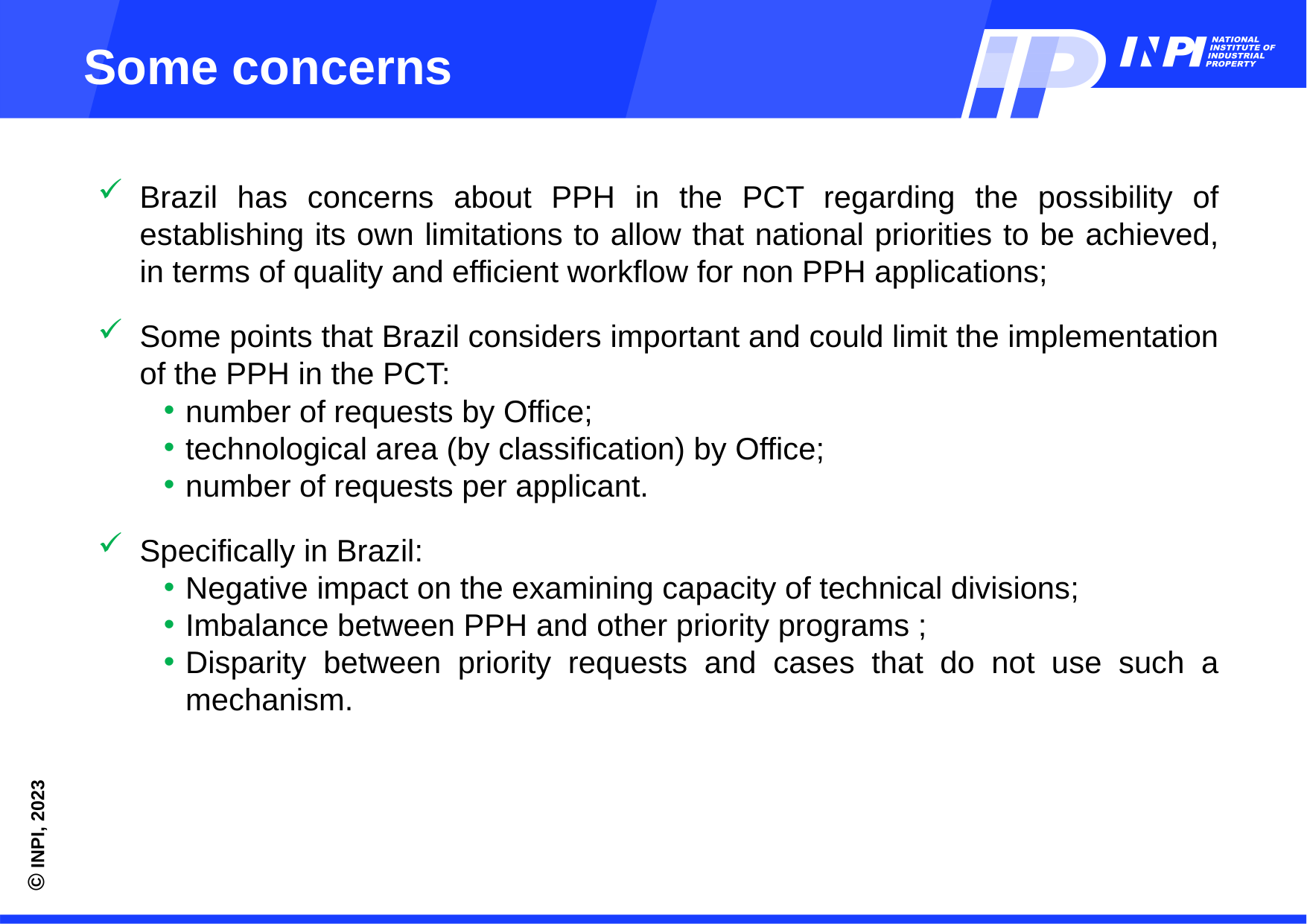

Some concerns
Brazil has concerns about PPH in the PCT regarding the possibility of establishing its own limitations to allow that national priorities to be achieved, in terms of quality and efficient workflow for non PPH applications;
Some points that Brazil considers important and could limit the implementation of the PPH in the PCT:
number of requests by Office;
technological area (by classification) by Office;
number of requests per applicant.
Specifically in Brazil:
Negative impact on the examining capacity of technical divisions;
Imbalance between PPH and other priority programs ;
Disparity between priority requests and cases that do not use such a mechanism.